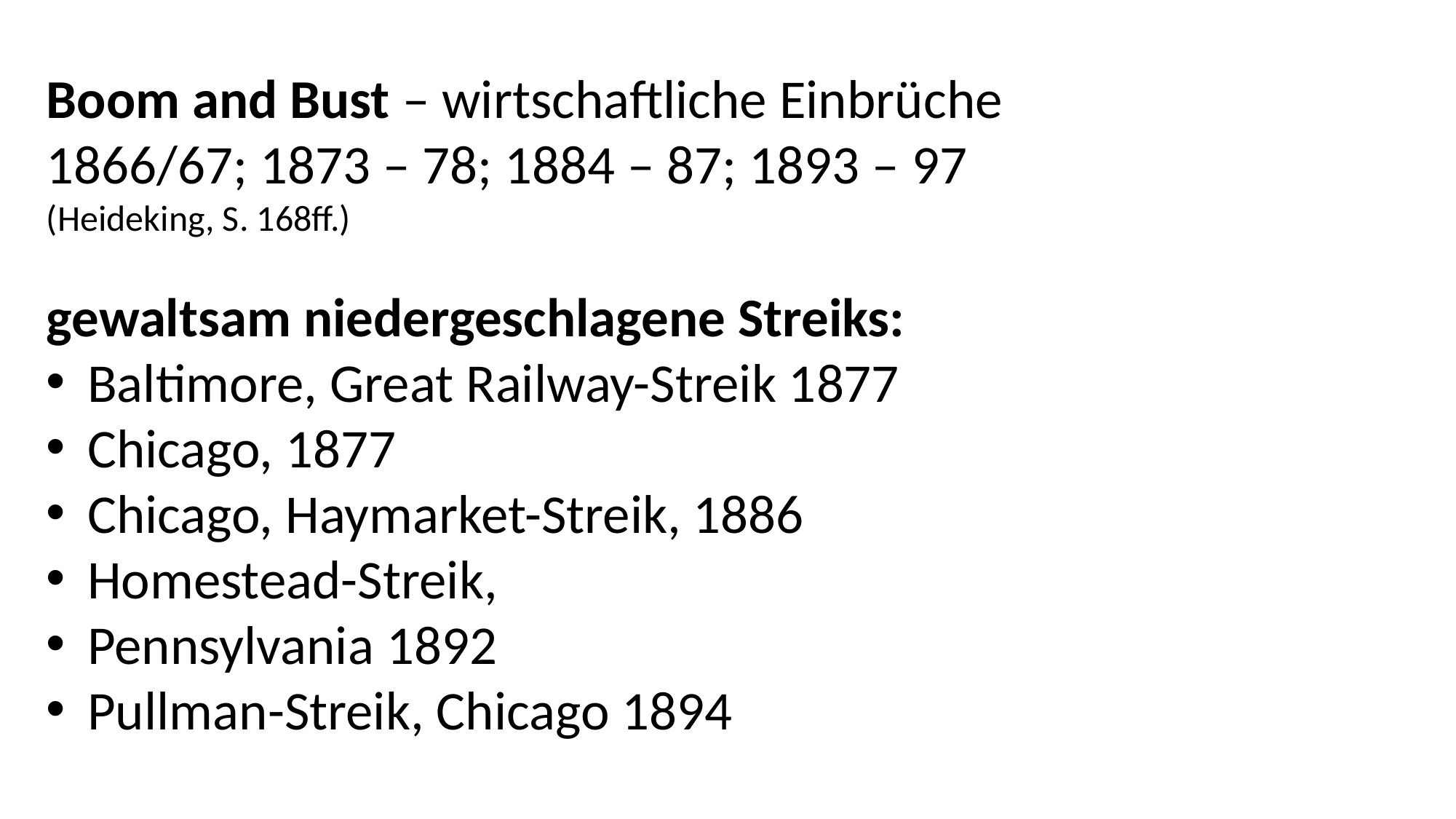

Boom and Bust – wirtschaftliche Einbrüche
1866/67; 1873 – 78; 1884 – 87; 1893 – 97
(Heideking, S. 168ff.)

gewaltsam niedergeschlagene Streiks:
Baltimore, Great Railway-Streik 1877
Chicago, 1877
Chicago, Haymarket-Streik, 1886
Homestead-Streik,
Pennsylvania 1892
Pullman-Streik, Chicago 1894